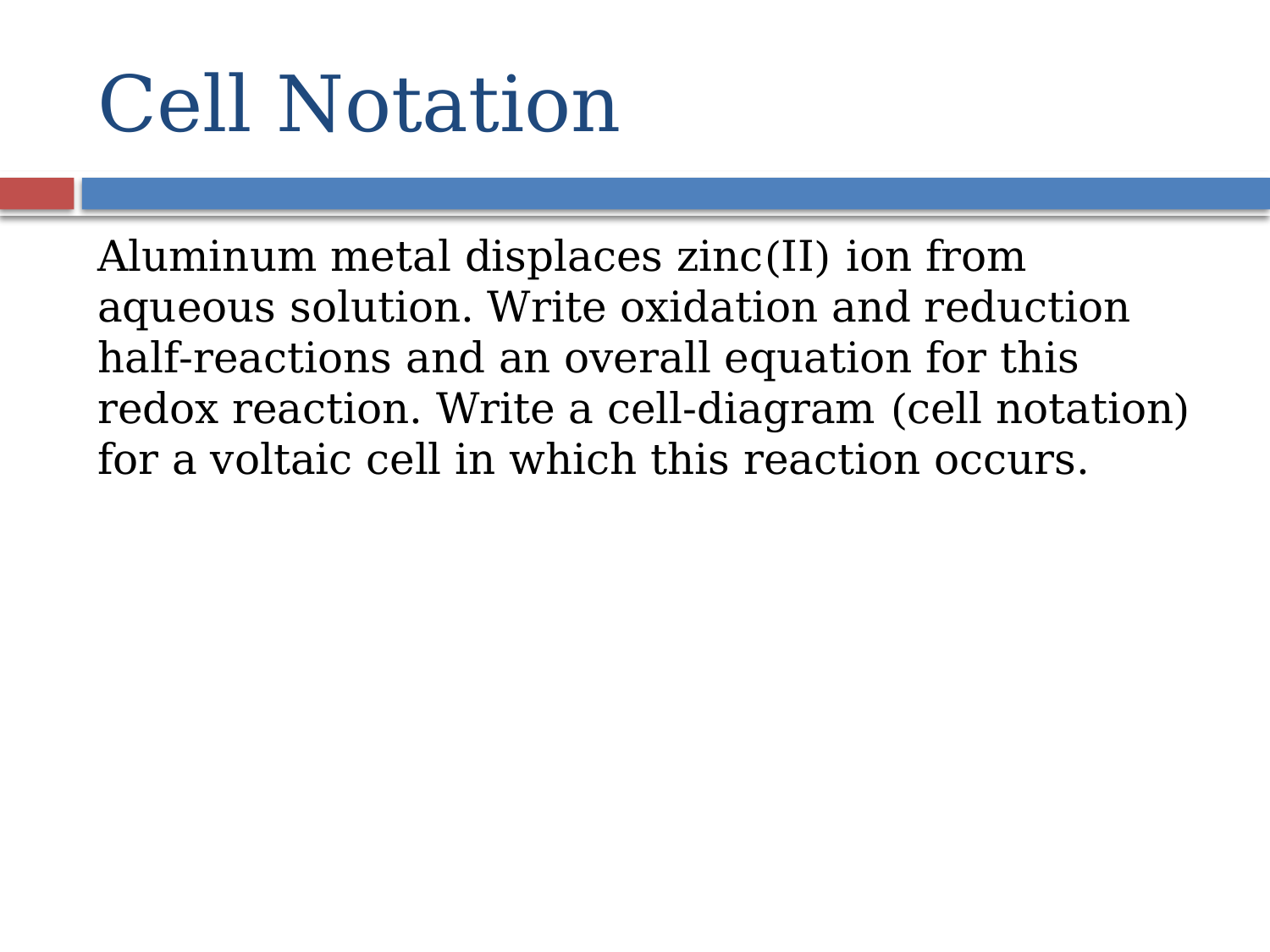

# Cell Notation
Aluminum metal displaces zinc(II) ion from aqueous solution. Write oxidation and reduction half-reactions and an overall equation for this redox reaction. Write a cell-diagram (cell notation) for a voltaic cell in which this reaction occurs.